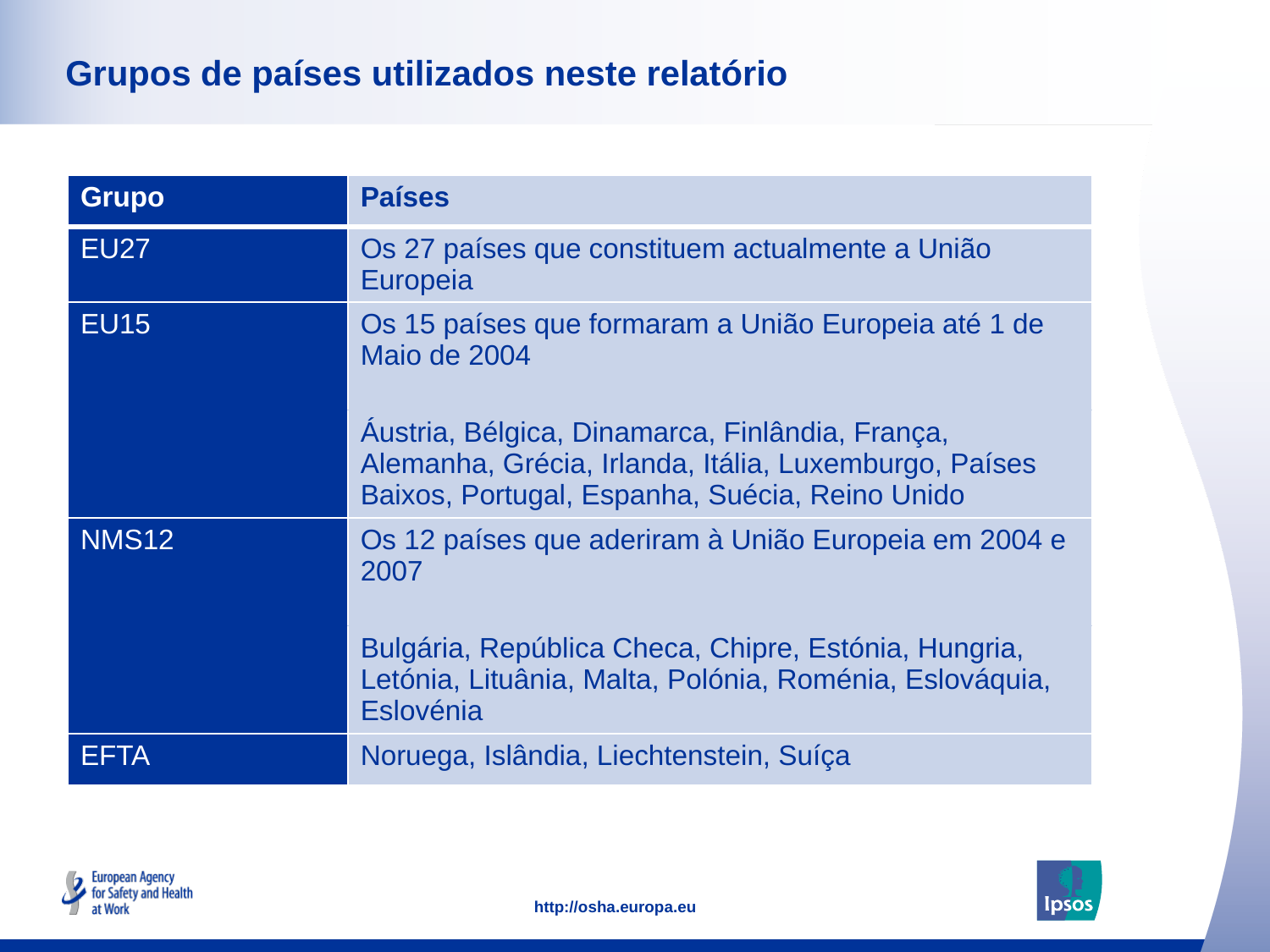

# Grupos de países utilizados neste relatório
Click to add text here
| Grupo | Países |
| --- | --- |
| EU27 | Os 27 países que constituem actualmente a União Europeia |
| EU15 | Os 15 países que formaram a União Europeia até 1 de Maio de 2004 |
|  | Áustria, Bélgica, Dinamarca, Finlândia, França, Alemanha, Grécia, Irlanda, Itália, Luxemburgo, Países Baixos, Portugal, Espanha, Suécia, Reino Unido |
| NMS12 | Os 12 países que aderiram à União Europeia em 2004 e 2007 |
|  | Bulgária, República Checa, Chipre, Estónia, Hungria, Letónia, Lituânia, Malta, Polónia, Roménia, Eslováquia, Eslovénia |
| EFTA | Noruega, Islândia, Liechtenstein, Suíça |